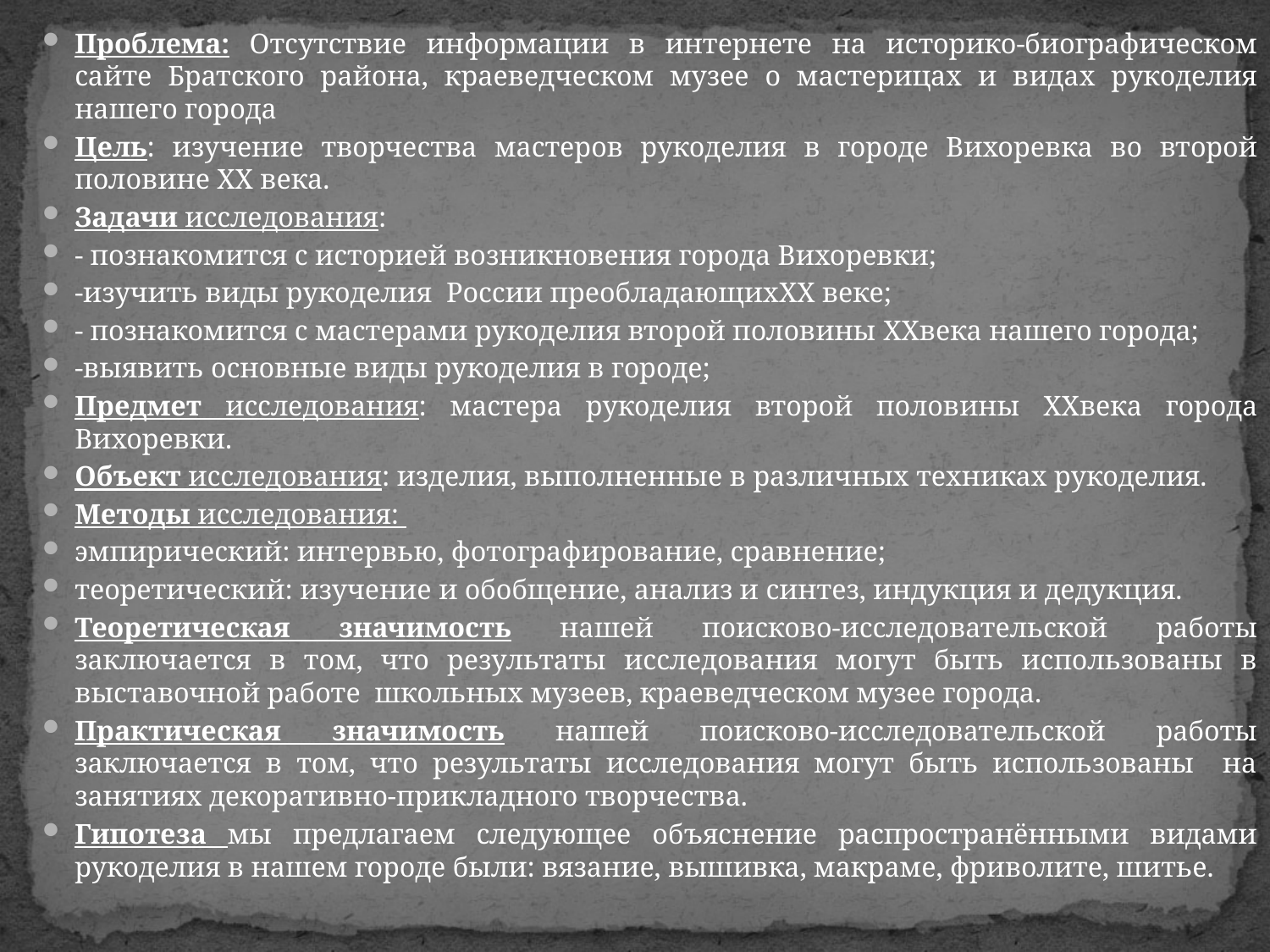

Проблема: Отсутствие информации в интернете на историко-биографическом сайте Братского района, краеведческом музее о мастерицах и видах рукоделия нашего города
Цель: изучение творчества мастеров рукоделия в городе Вихоревка во второй половине XX века.
Задачи исследования:
- познакомится с историей возникновения города Вихоревки;
-изучить виды рукоделия  России преобладающихXX веке;
- познакомится с мастерами рукоделия второй половины XXвека нашего города;
-выявить основные виды рукоделия в городе;
Предмет исследования: мастера рукоделия второй половины XXвека города Вихоревки.
Объект исследования: изделия, выполненные в различных техниках рукоделия.
Методы исследования:
эмпирический: интервью, фотографирование, сравнение;
теоретический: изучение и обобщение, анализ и синтез, индукция и дедукция.
Теоретическая значимость нашей поисково-исследовательской работы заключается в том, что результаты исследования могут быть использованы в выставочной работе  школьных музеев, краеведческом музее города.
Практическая значимость нашей поисково-исследовательской работы заключается в том, что результаты исследования могут быть использованы  на занятиях декоративно-прикладного творчества.
Гипотеза мы предлагаем следующее объяснение распространёнными видами рукоделия в нашем городе были: вязание, вышивка, макраме, фриволите, шитье.